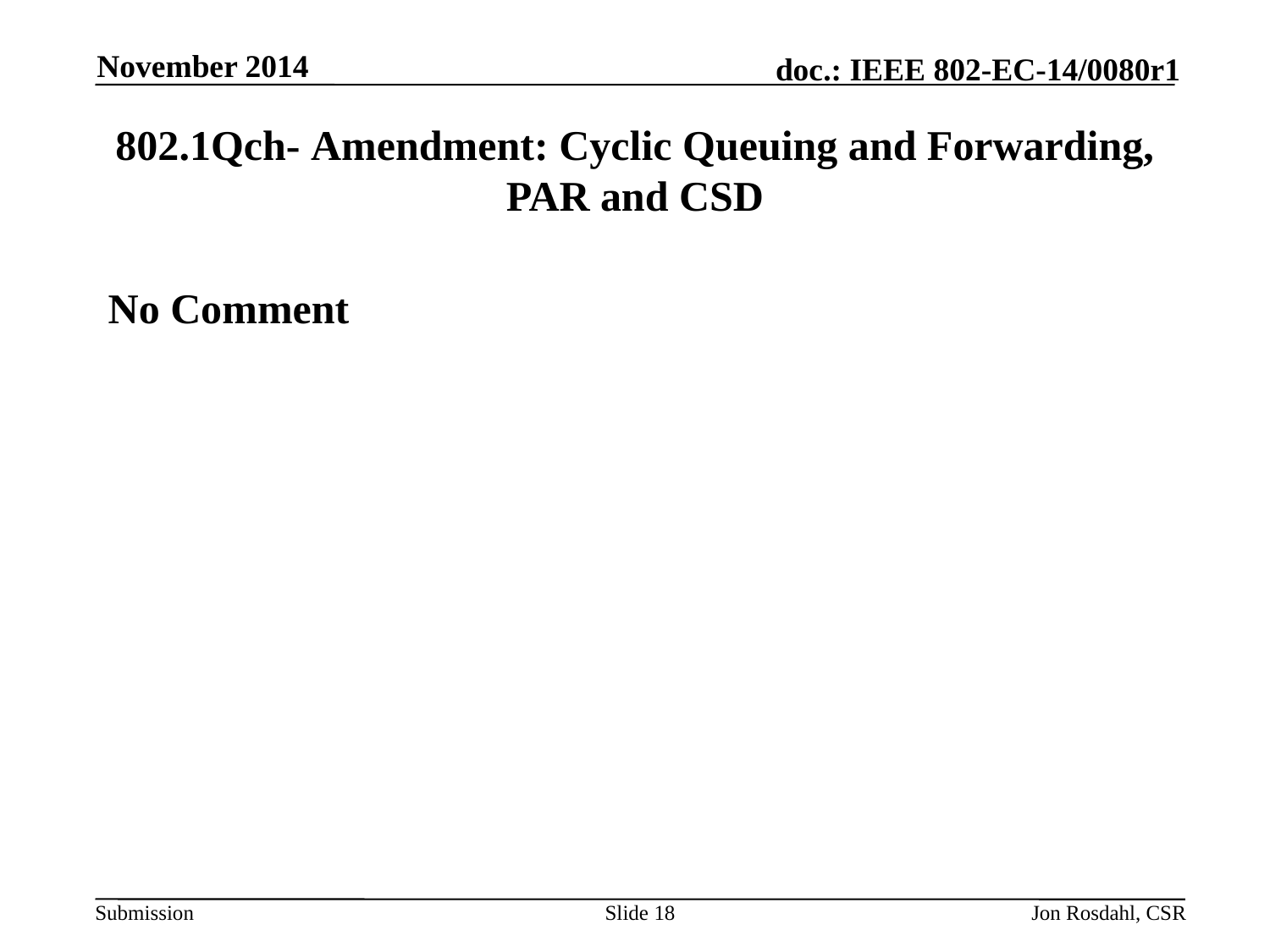

November 2014
# 802.1Qch- Amendment: Cyclic Queuing and Forwarding, PAR and CSD
No Comment
Slide 18
Jon Rosdahl, CSR